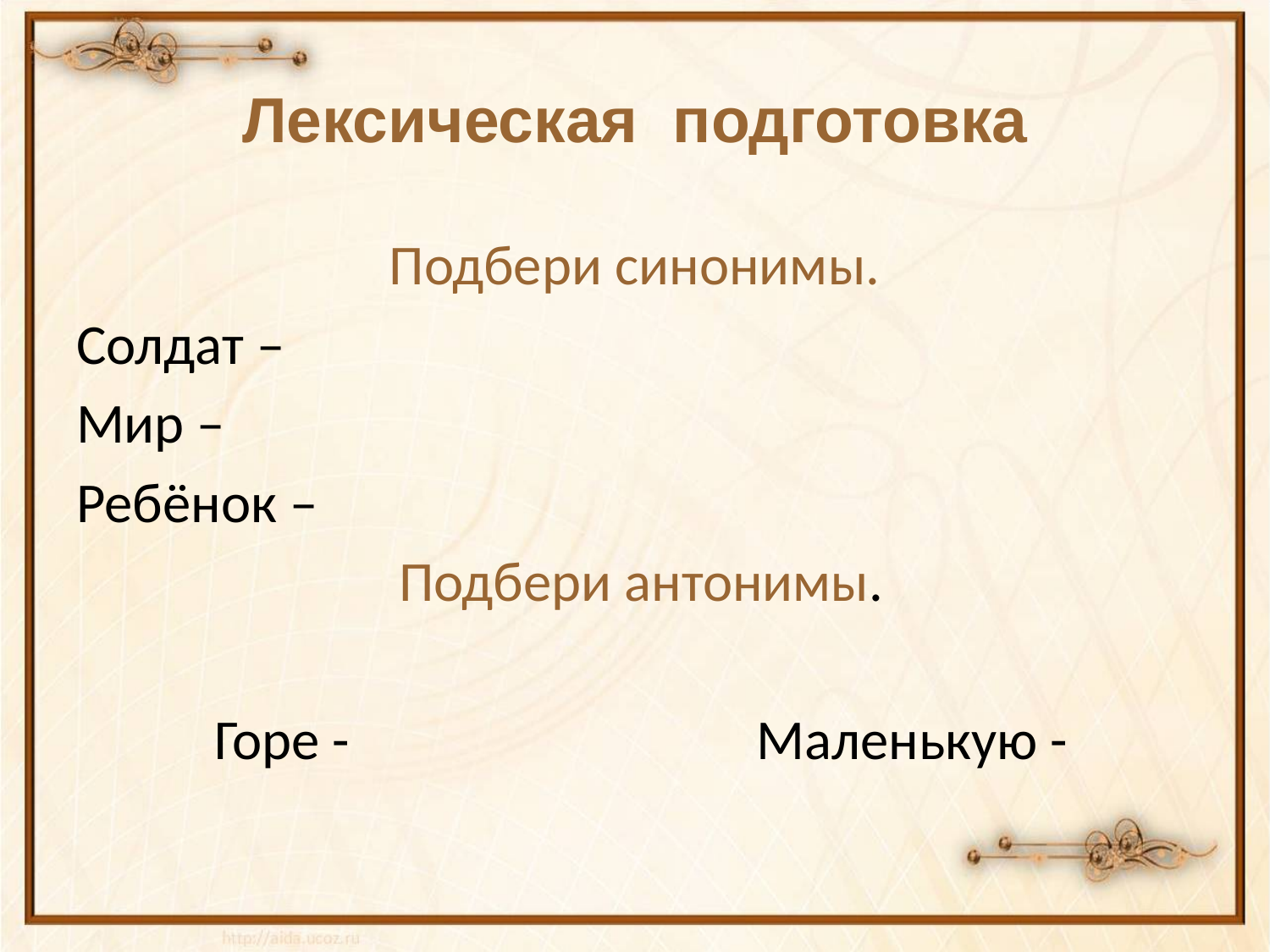

# Лексическая  подготовка
Подбери синонимы.
Солдат –
Мир –
Ребёнок –
 Подбери антонимы.

 Горе -                                Маленькую -